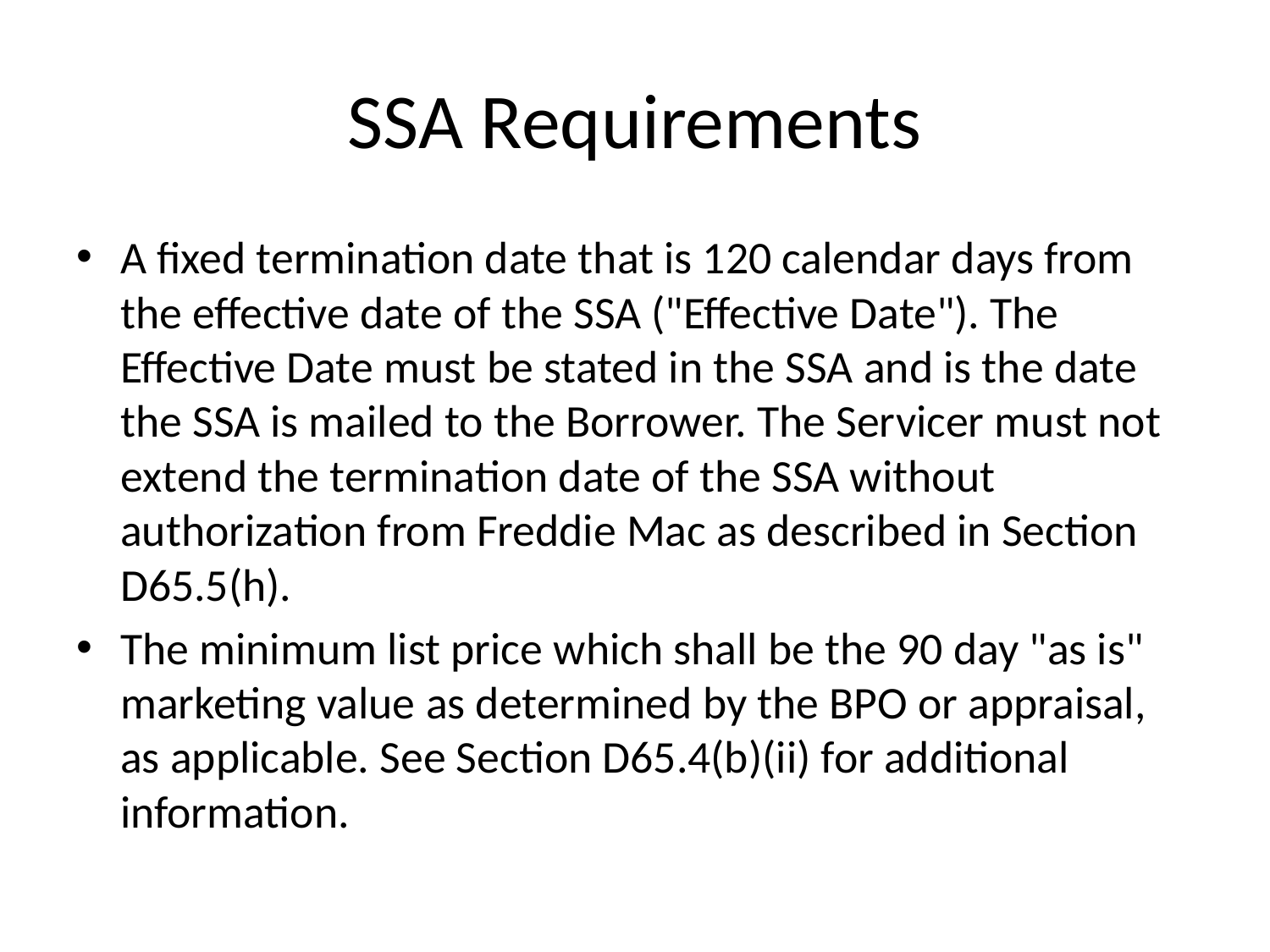

# SSA Requirements
A fixed termination date that is 120 calendar days from the effective date of the SSA ("Effective Date"). The Effective Date must be stated in the SSA and is the date the SSA is mailed to the Borrower. The Servicer must not extend the termination date of the SSA without authorization from Freddie Mac as described in Section D65.5(h).
The minimum list price which shall be the 90 day "as is" marketing value as determined by the BPO or appraisal, as applicable. See Section D65.4(b)(ii) for additional information.